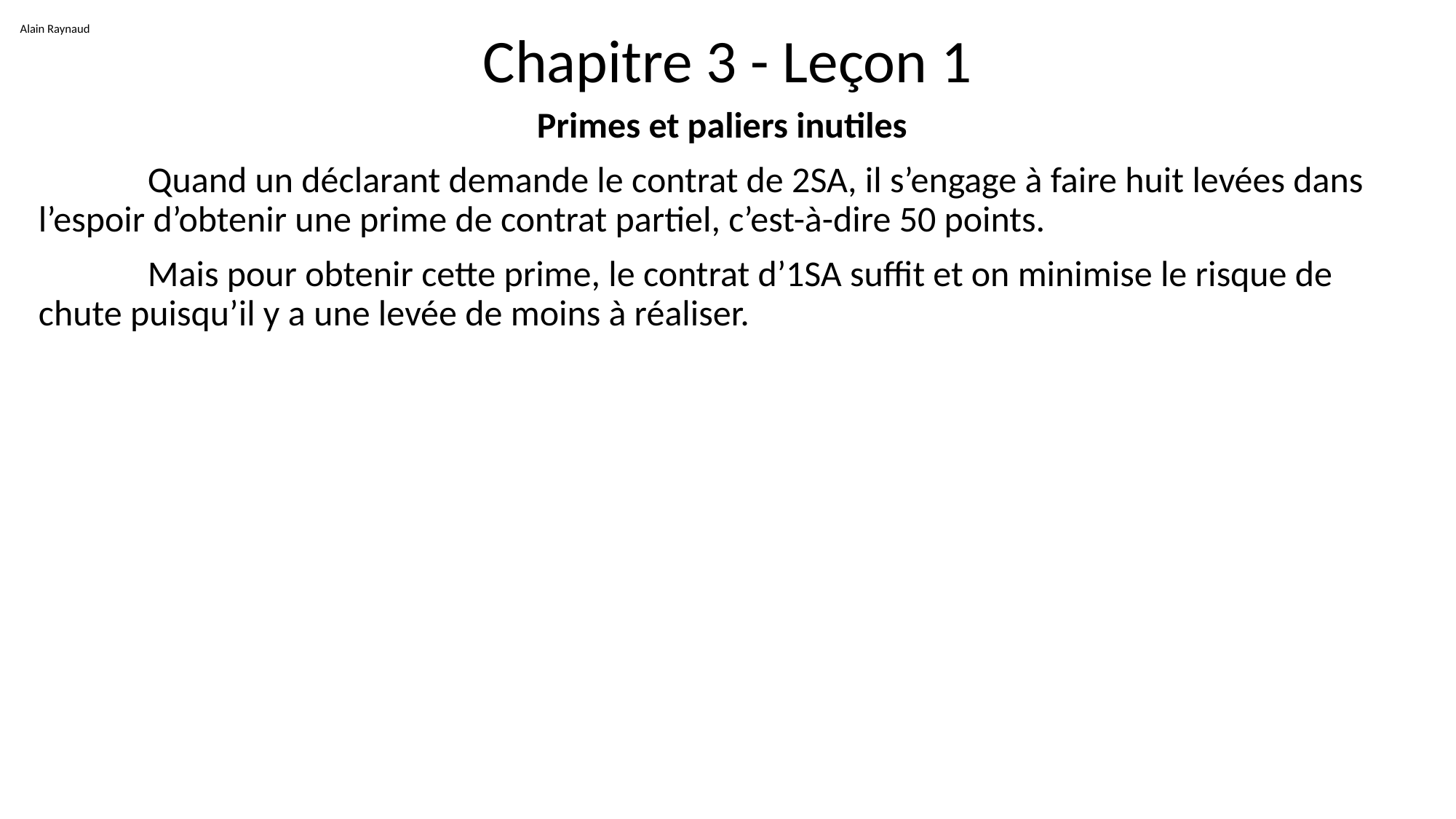

Alain Raynaud
# Chapitre 3 - Leçon 1
Primes et paliers inutiles
	Quand un déclarant demande le contrat de 2SA, il s’engage à faire huit levées dans l’espoir d’obtenir une prime de contrat partiel, c’est-à-dire 50 points.
	Mais pour obtenir cette prime, le contrat d’1SA suffit et on minimise le risque de chute puisqu’il y a une levée de moins à réaliser.